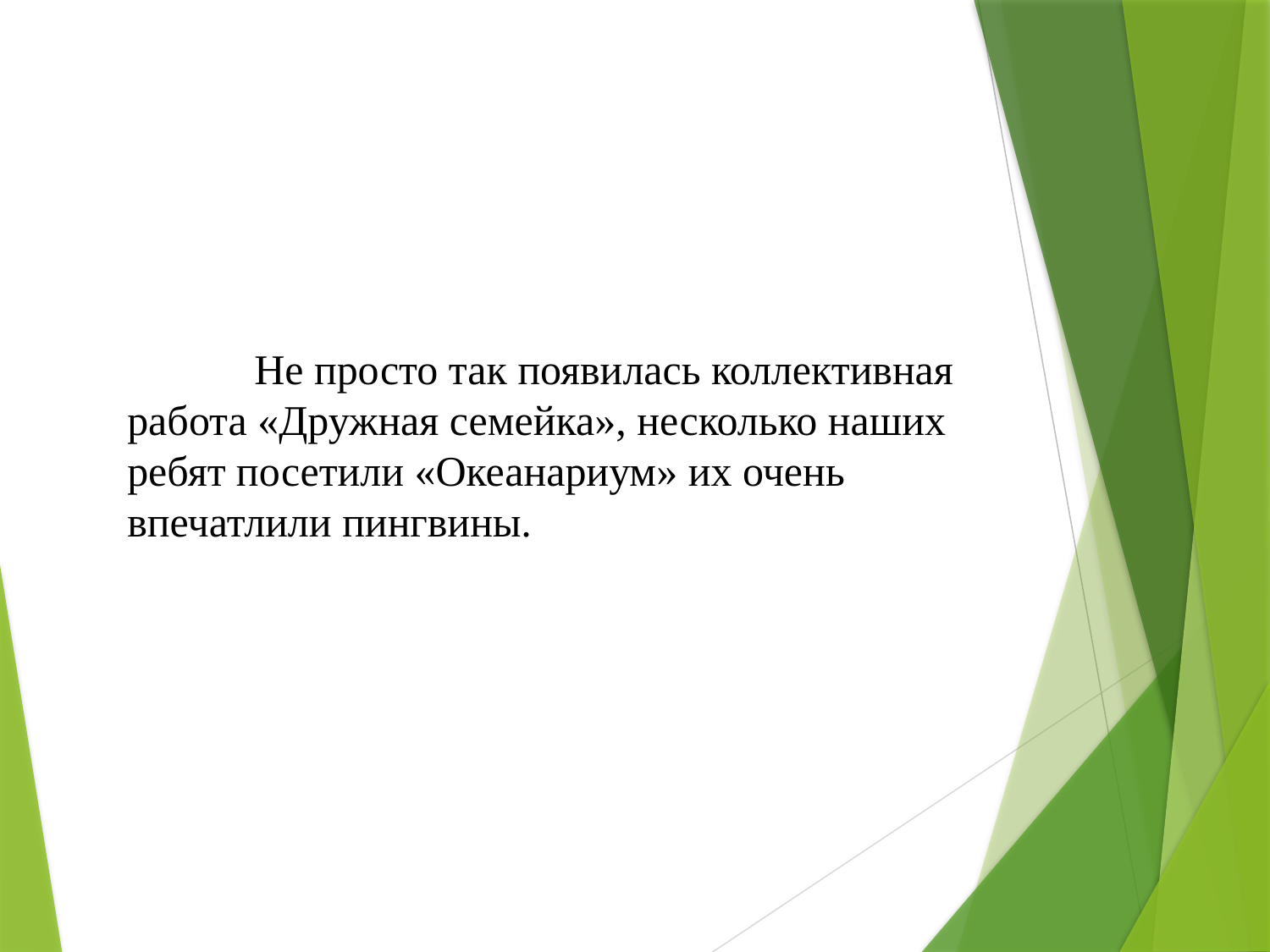

Не просто так появилась коллективная работа «Дружная семейка», несколько наших ребят посетили «Океанариум» их очень впечатлили пингвины.